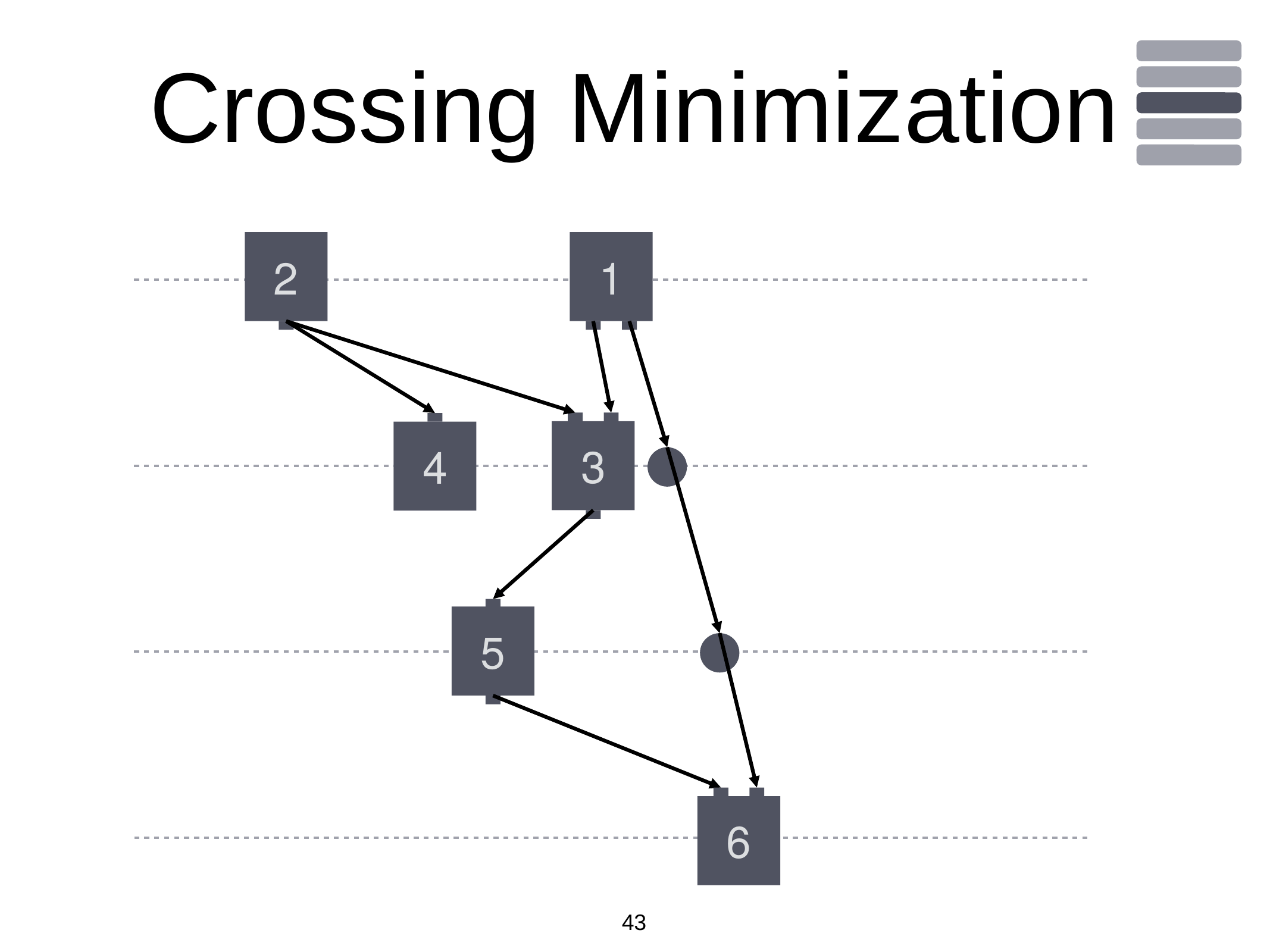

# Crossing Minimization

2
1

3
4

5

6

43